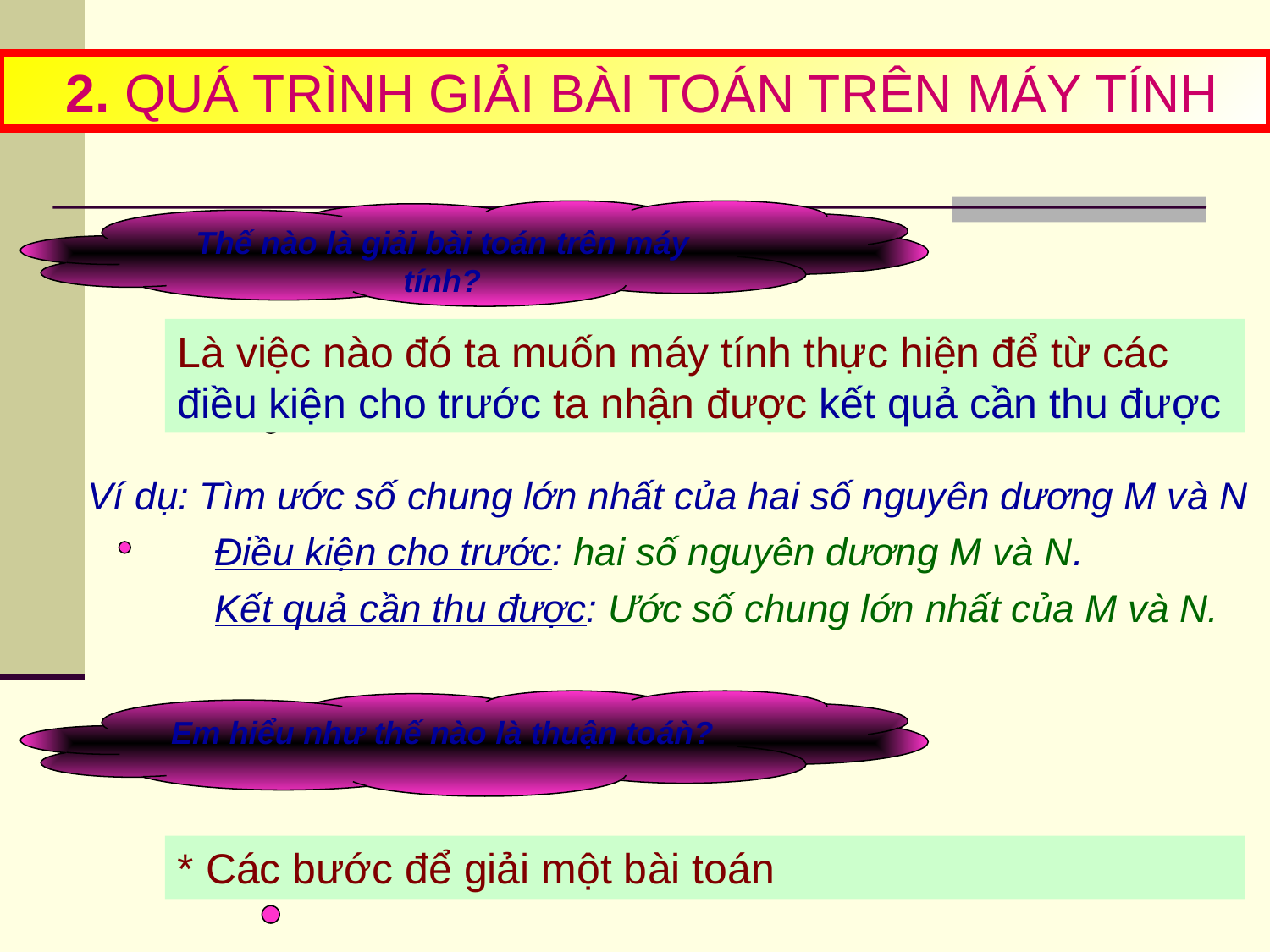

2. QUÁ TRÌNH GIẢI BÀI TOÁN TRÊN MÁY TÍNH
Thế nào là giải bài toán trên máy tính?
Là việc nào đó ta muốn máy tính thực hiện để từ các điều kiện cho trước ta nhận được kết quả cần thu được
Ví dụ: Tìm ước số chung lớn nhất của hai số nguyên dương M và N
	Điều kiện cho trước: hai số nguyên dương M và N.
	Kết quả cần thu được: Ước số chung lớn nhất của M và N.
Em hiểu như thế nào là thuận toáǹ?
* Các bước để giải một bài toán